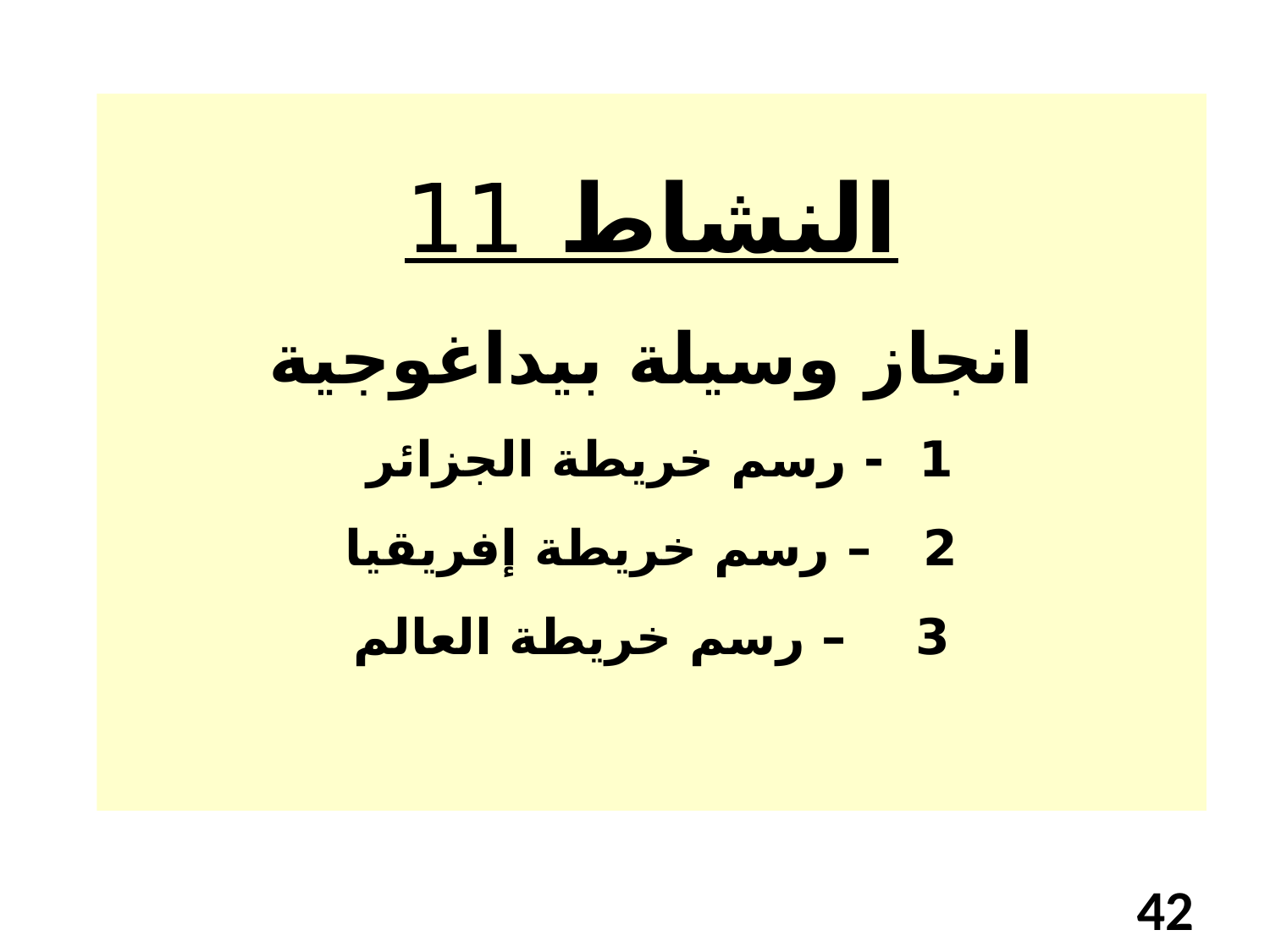

النشاط 11
انجاز وسيلة بيداغوجية
1  - رسم خريطة الجزائر
2   – رسم خريطة إفريقيا
3    – رسم خريطة العالم

42